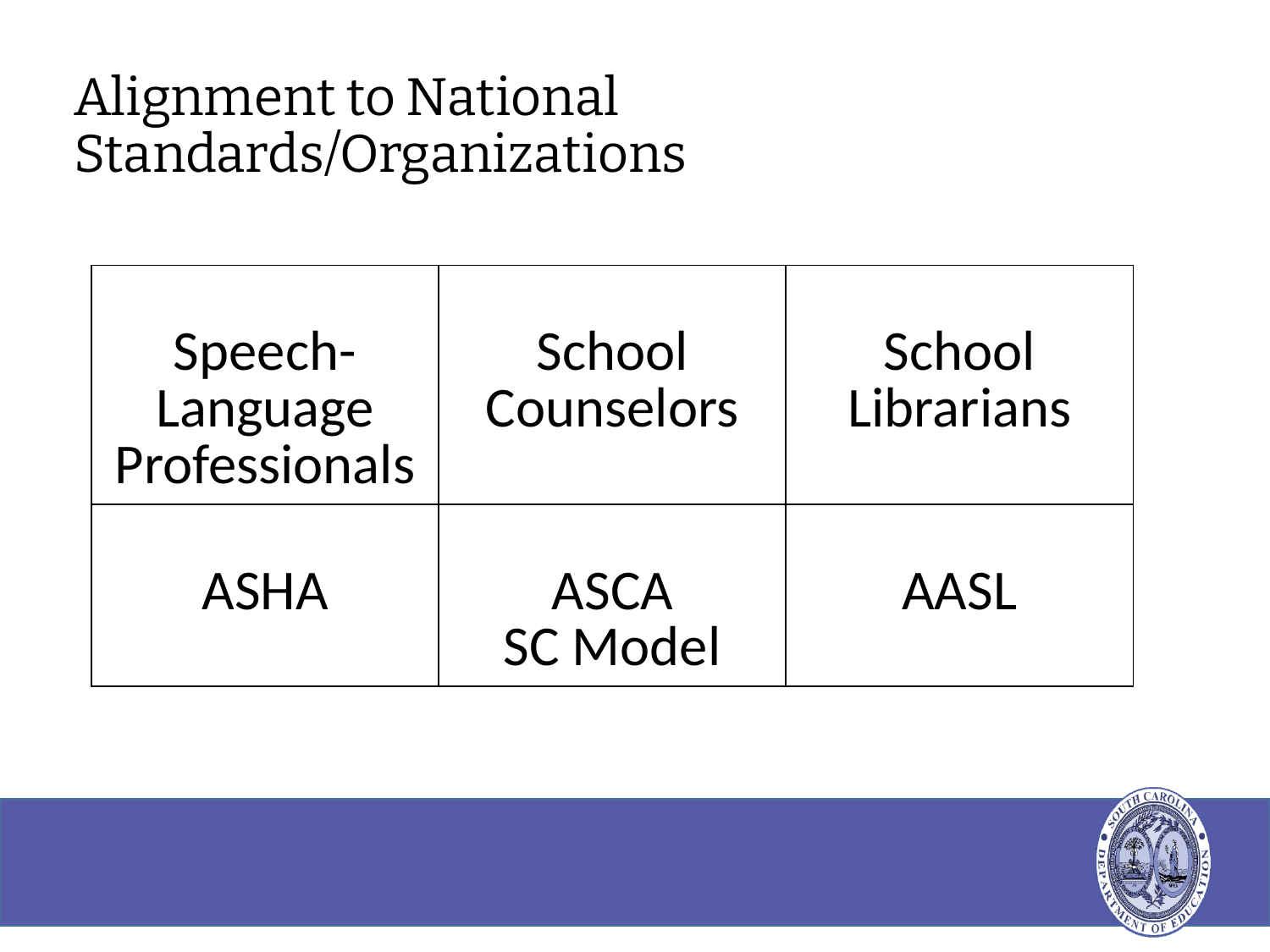

# Alignment to National Standards/Organizations
| Speech-Language Professionals | School Counselors | School Librarians |
| --- | --- | --- |
| ASHA | ASCA SC Model | AASL |